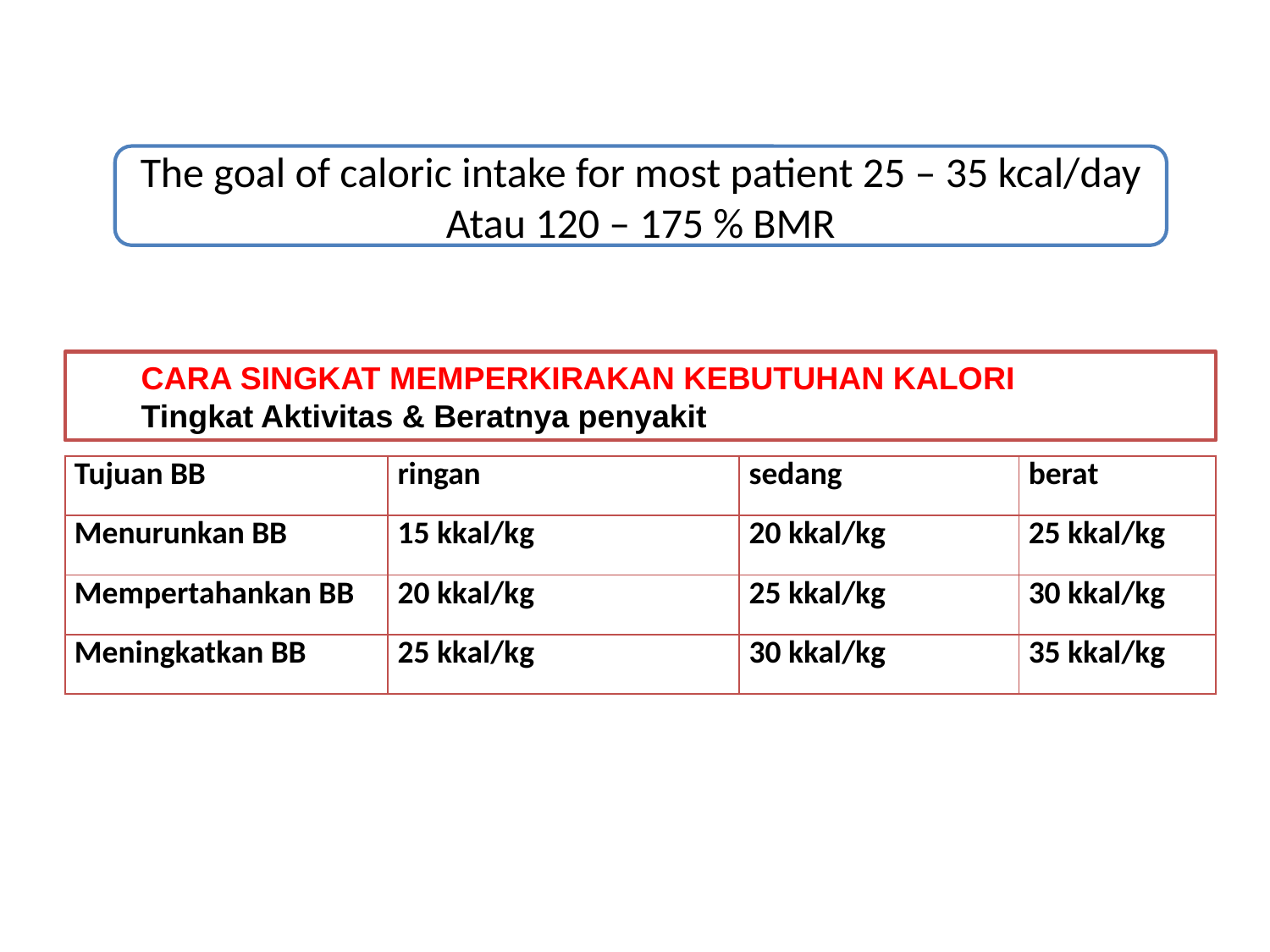

The goal of caloric intake for most patient 25 – 35 kcal/day
Atau 120 – 175 % BMR
CARA SINGKAT MEMPERKIRAKAN KEBUTUHAN KALORI
Tingkat Aktivitas & Beratnya penyakit
| Tujuan BB | ringan | sedang | berat |
| --- | --- | --- | --- |
| Menurunkan BB | 15 kkal/kg | 20 kkal/kg | 25 kkal/kg |
| Mempertahankan BB | 20 kkal/kg | 25 kkal/kg | 30 kkal/kg |
| Meningkatkan BB | 25 kkal/kg | 30 kkal/kg | 35 kkal/kg |